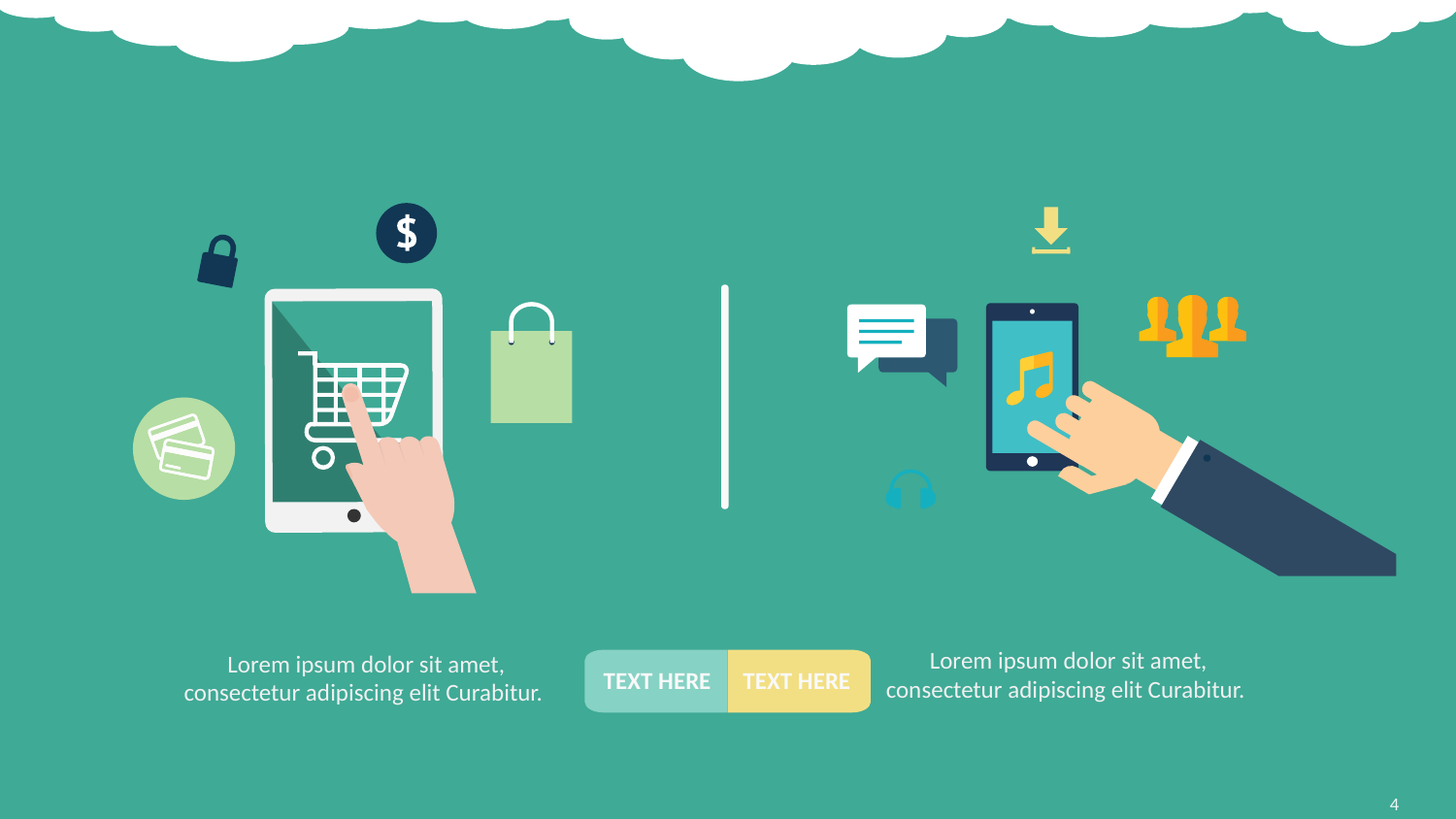

Lorem ipsum dolor sit amet, consectetur adipiscing elit Curabitur.
Lorem ipsum dolor sit amet, consectetur adipiscing elit Curabitur.

TEXT HERE
TEXT HERE